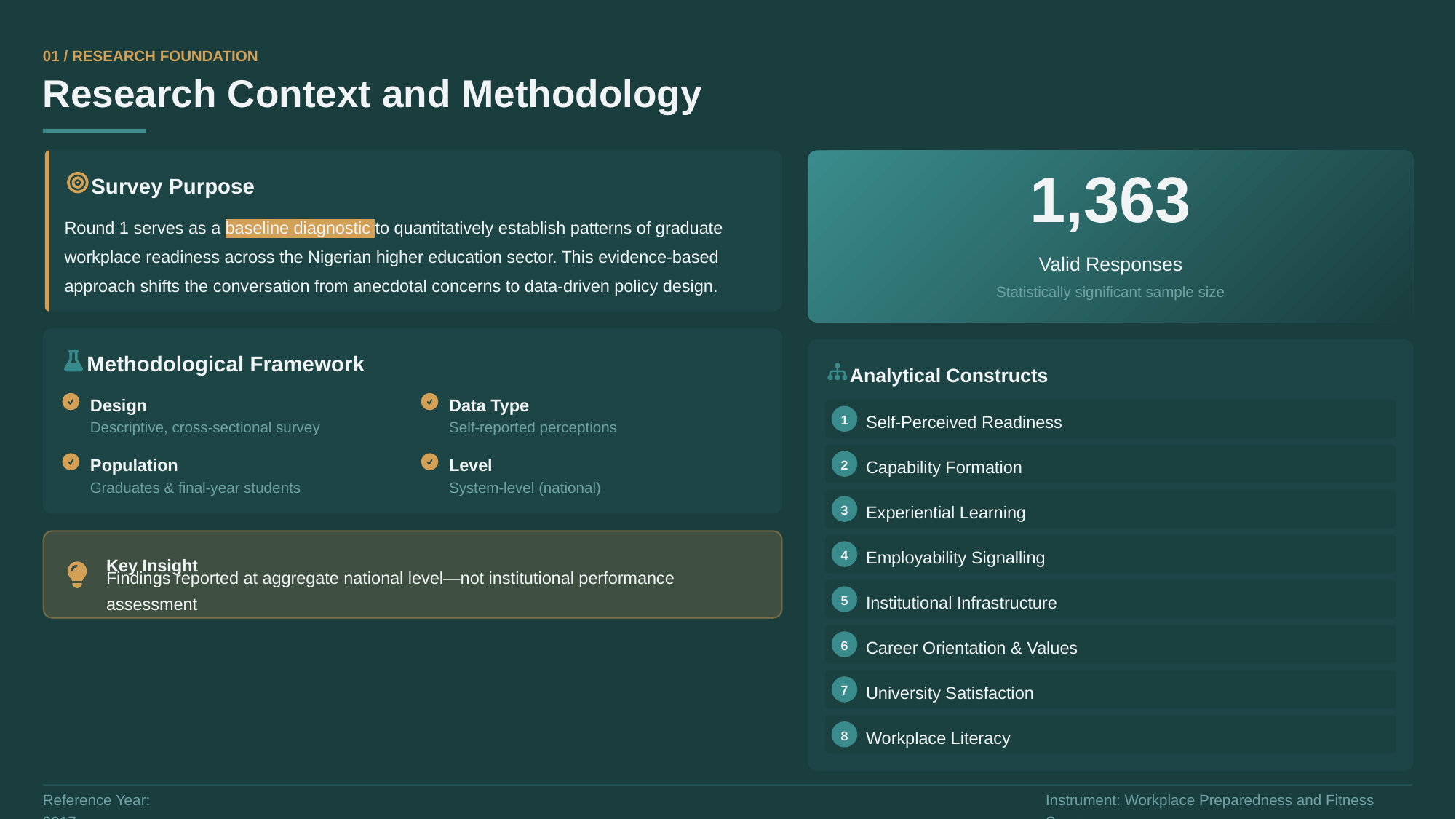

01 / RESEARCH FOUNDATION
Research Context and Methodology

Survey Purpose

1,363
Round 1 serves as a baseline diagnostic to quantitatively establish patterns of graduate workplace readiness across the Nigerian higher education sector. This evidence-based approach shifts the conversation from anecdotal concerns to data-driven policy design.
Valid Responses
Statistically significant sample size

Methodological Framework

Analytical Constructs

Design
Data Type

1

Self-Perceived Readiness
Descriptive, cross-sectional survey
Self-reported perceptions

Population
Level
2

Capability Formation

Graduates & final-year students
System-level (national)

3

Experiential Learning

4

Employability Signalling
Key Insight

Findings reported at aggregate national level—not institutional performance assessment

5

Institutional Infrastructure

6

Career Orientation & Values

7

University Satisfaction

8

Workplace Literacy

Reference Year: 2017
Instrument: Workplace Preparedness and Fitness Survey